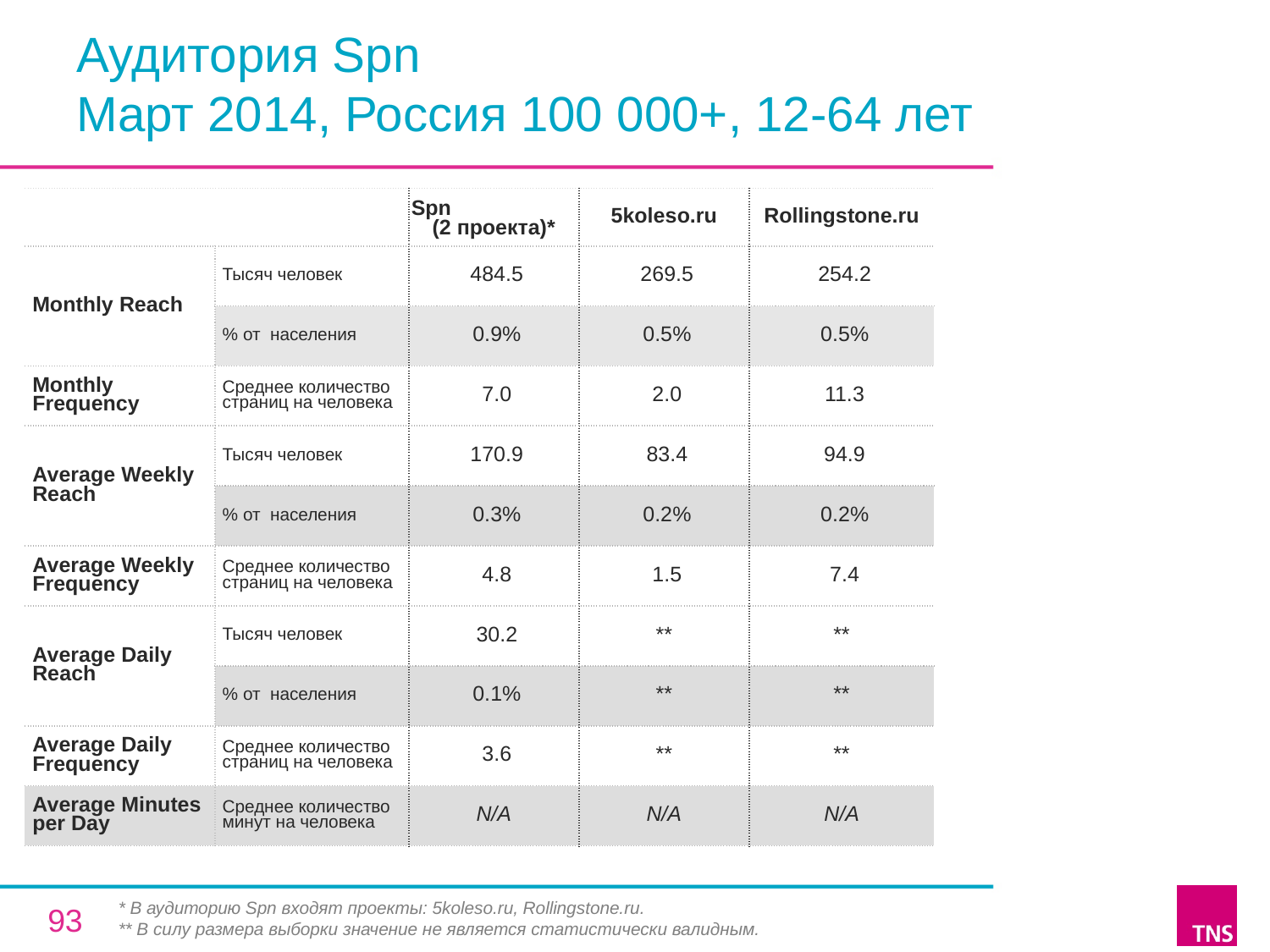

# Аудитория Spn Март 2014, Россия 100 000+, 12-64 лет
|  |  | Spn (2 проекта)\* | 5koleso.ru | Rollingstone.ru |
| --- | --- | --- | --- | --- |
| Monthly Reach | Тысяч человек | 484.5 | 269.5 | 254.2 |
|  | % от населения | 0.9% | 0.5% | 0.5% |
| Monthly Frequency | Среднее количество страниц на человека | 7.0 | 2.0 | 11.3 |
| Average Weekly Reach | Тысяч человек | 170.9 | 83.4 | 94.9 |
|  | % от населения | 0.3% | 0.2% | 0.2% |
| Average Weekly Frequency | Среднее количество страниц на человека | 4.8 | 1.5 | 7.4 |
| Average Daily Reach | Тысяч человек | 30.2 | \*\* | \*\* |
|  | % от населения | 0.1% | \*\* | \*\* |
| Average Daily Frequency | Среднее количество страниц на человека | 3.6 | \*\* | \*\* |
| Average Minutes per Day | Среднее количество минут на человека | N/A | N/A | N/A |
* В аудиторию Spn входят проекты: 5koleso.ru, Rollingstone.ru.
** В силу размера выборки значение не является статистически валидным.
93